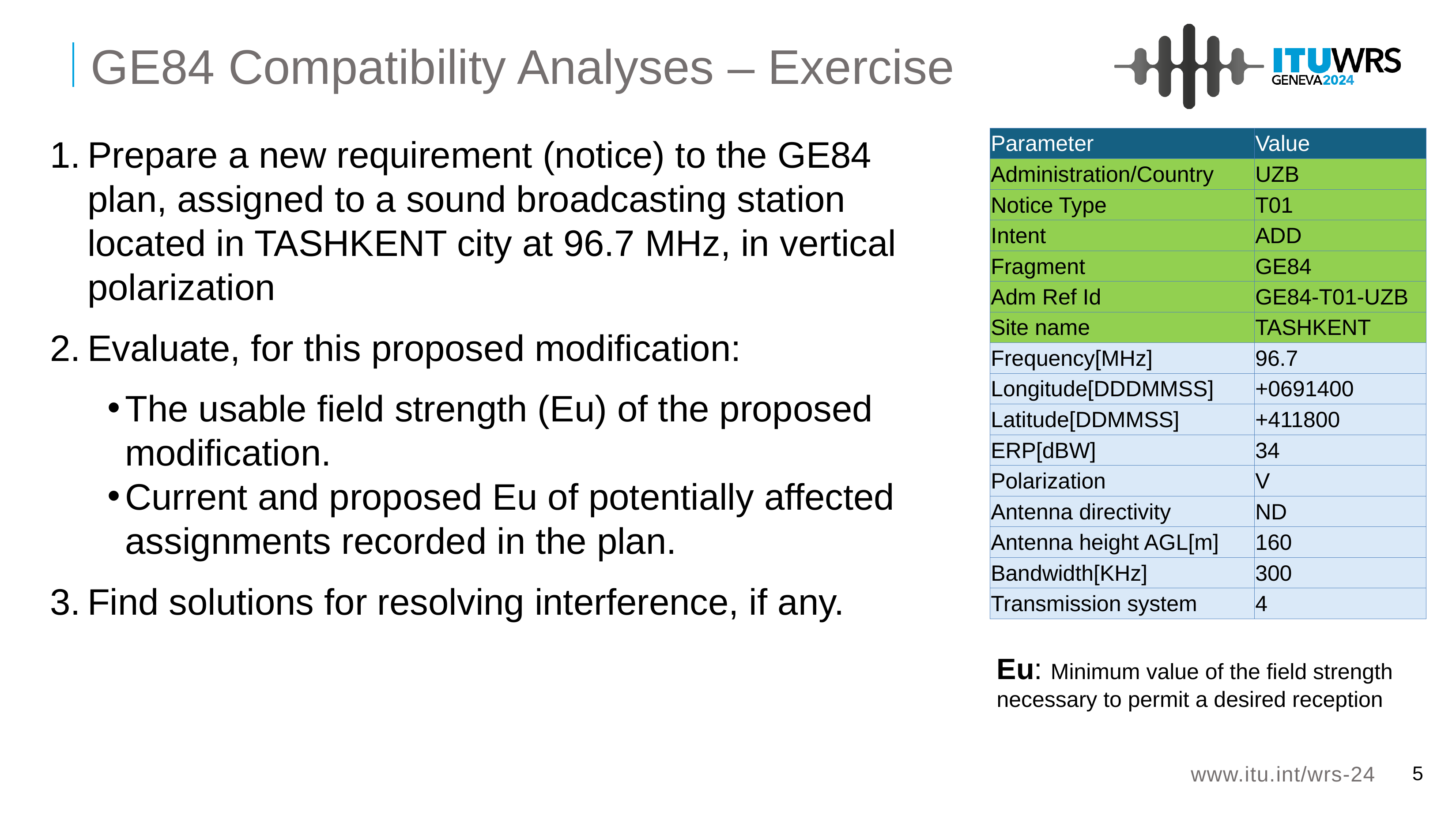

GE84 Compatibility Analyses – Exercise
Prepare a new requirement (notice) to the GE84 plan, assigned to a sound broadcasting station located in TASHKENT city at 96.7 MHz, in vertical polarization
Evaluate, for this proposed modification:
The usable field strength (Eu) of the proposed modification.
Current and proposed Eu of potentially affected assignments recorded in the plan.
Find solutions for resolving interference, if any.
| Parameter | Value |
| --- | --- |
| Administration/Country | UZB |
| Notice Type | T01 |
| Intent | ADD |
| Fragment | GE84 |
| Adm Ref Id | GE84-T01-UZB |
| Site name | TASHKENT |
| Frequency[MHz] | 96.7 |
| Longitude[DDDMMSS] | +0691400 |
| Latitude[DDMMSS] | +411800 |
| ERP[dBW] | 34 |
| Polarization | V |
| Antenna directivity | ND |
| Antenna height AGL[m] | 160 |
| Bandwidth[KHz] | 300 |
| Transmission system | 4 |
Eu: Minimum value of the field strength necessary to permit a desired reception